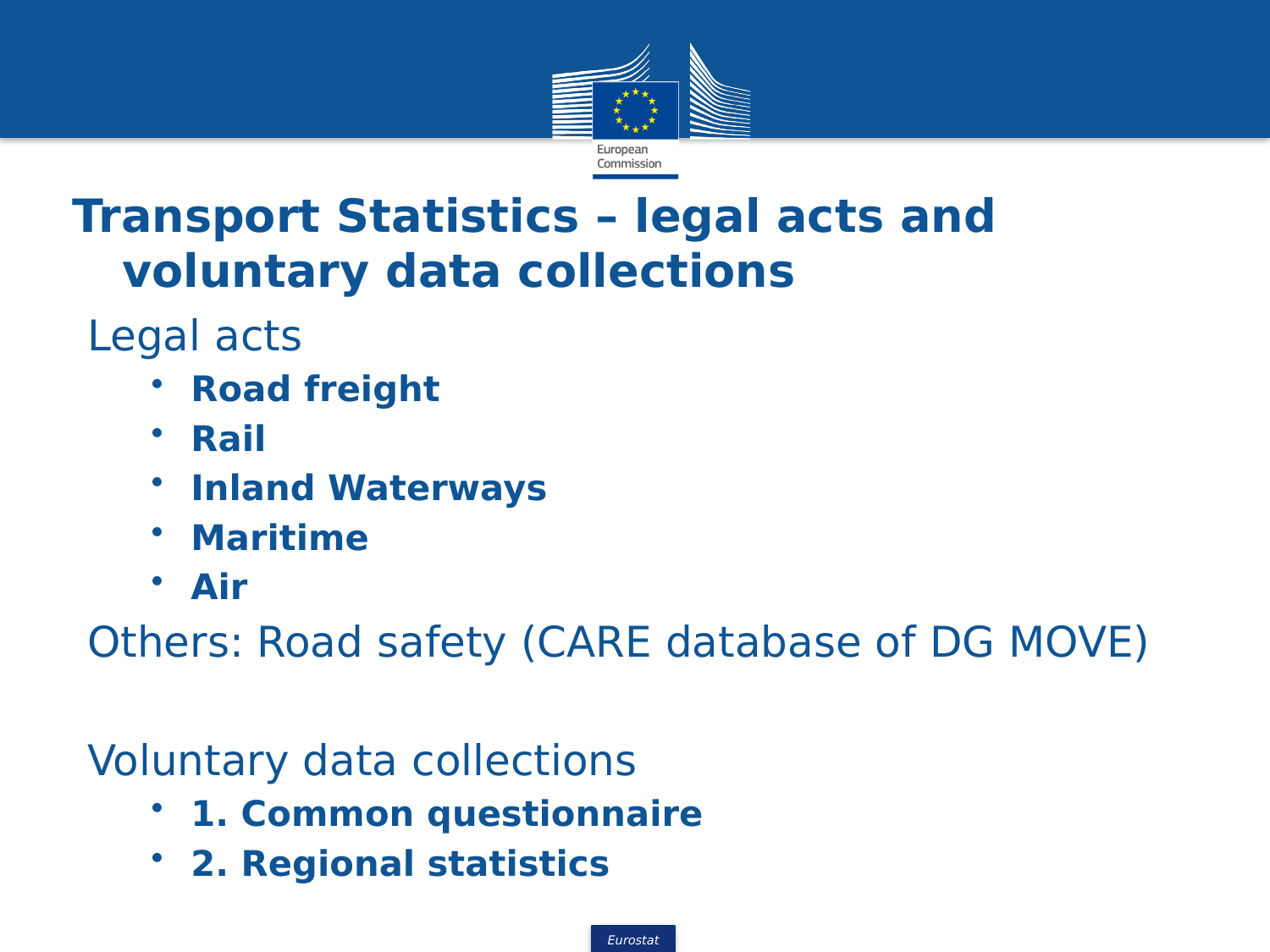

# Transport Statistics – legal acts and voluntary data collections
Legal acts
Road freight
Rail
Inland Waterways
Maritime
Air
Others: Road safety (CARE database of DG MOVE)

Voluntary data collections
1. Common questionnaire
2. Regional statistics

4
2/20/2019